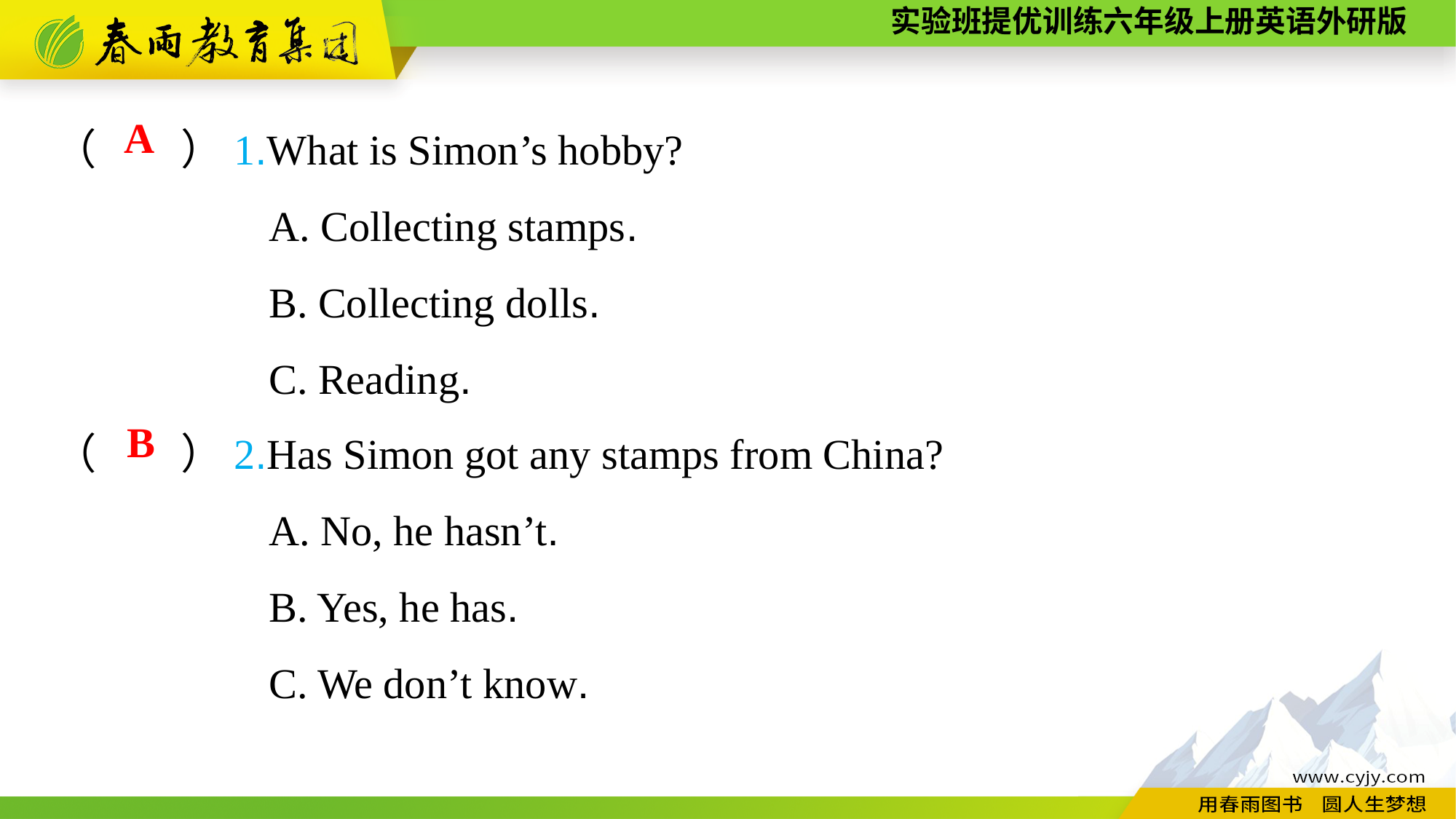

（　　）1.What is Simon’s hobby?
A. Collecting stamps.
B. Collecting dolls.
C. Reading.
A
（　　）2.Has Simon got any stamps from China?
A. No, he hasn’t.
B. Yes, he has.
C. We don’t know.
B